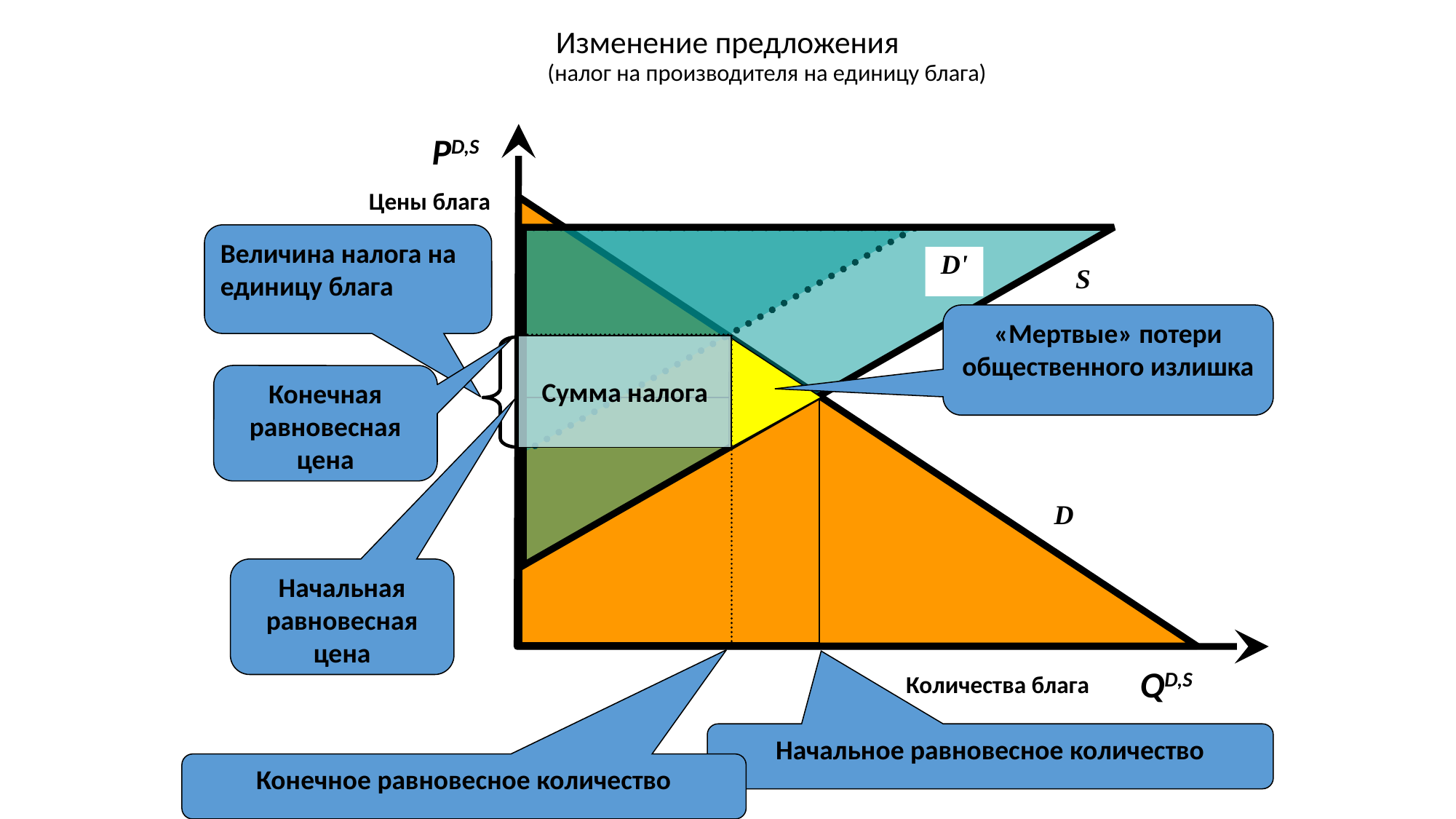

# Изменение предложения (налог на производителя на единицу блага)

PD,S
Цены блага

Величина налога на единицу блага

D'
S
«Мертвые» потери общественного излишка

Сумма налога

Конечная равновесная цена

D
Начальная равновесная цена

QD,S
Количества блага
Начальное равновесное количество
Конечное равновесное количество